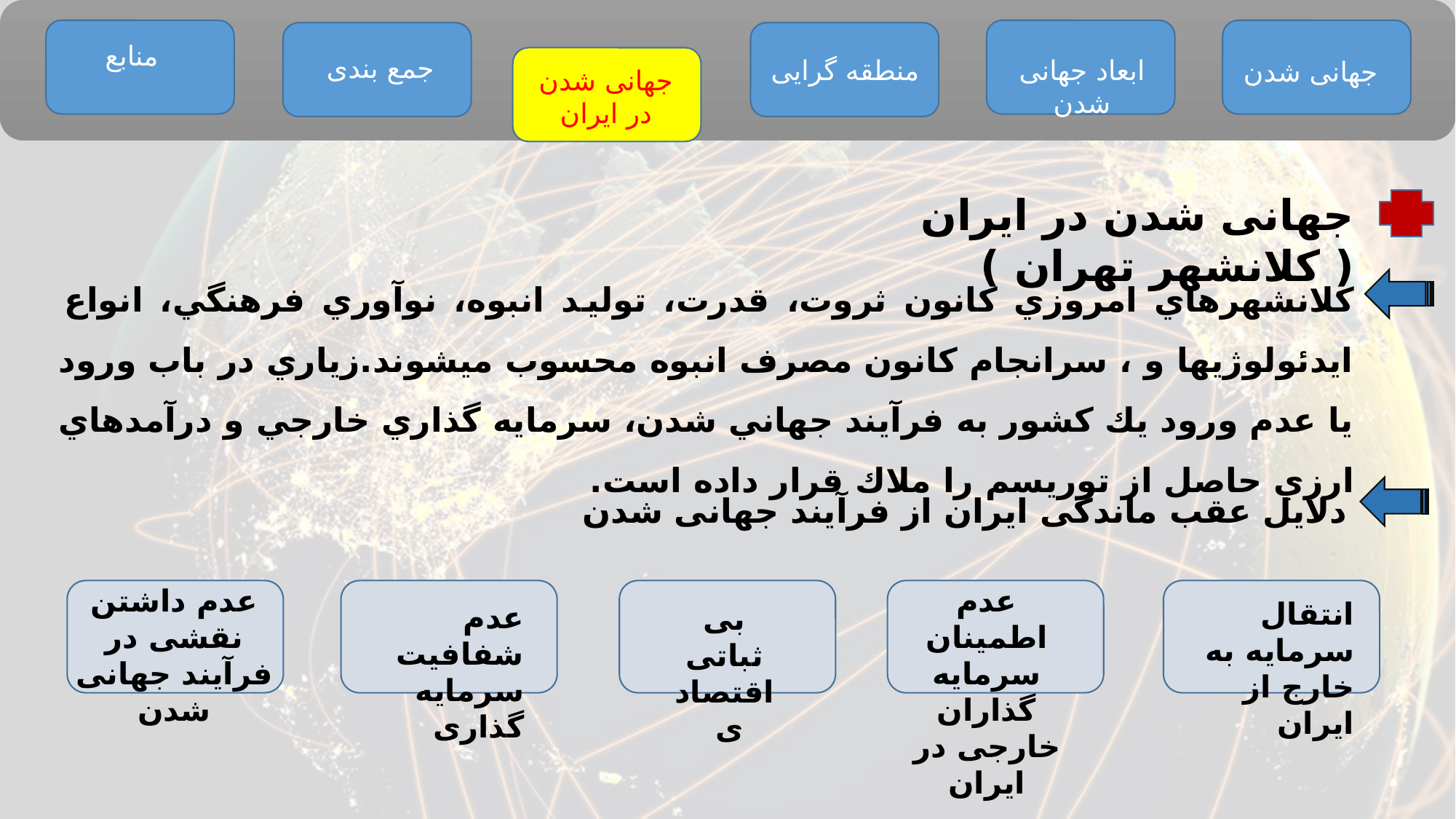

منابع
جمع بندی

منطقه گرایی
ابعاد جهانی شدن
جهانی شدن
جهانی شدن در ایران
جهانی شدن در ایران ( کلانشهر تهران )

كلانشهرهاي امروزي كانون ثروت، قدرت، توليد انبوه، نوآوري فرهنگي، انواع ايدئولوژيها و ، سرانجام كانون مصرف انبوه محسوب ميشوند.زياري در باب ورود يا عدم ورود يك كشور به فرآيند جهاني شدن، سرمايه گذاري خارجي و درآمدهاي ارزي حاصل از توريسم را ملاك قرار داده است.

دلایل عقب ماندگی ایران از فرآیند جهانی شدن

عدم داشتن نقشی در فرآیند جهانی شدن
عدم اطمینان سرمایه گذاران خارجی در ایران

انتقال سرمایه به خارج از ایران
عدم شفافیت سرمایه گذاری
بی ثباتی اقتصادی